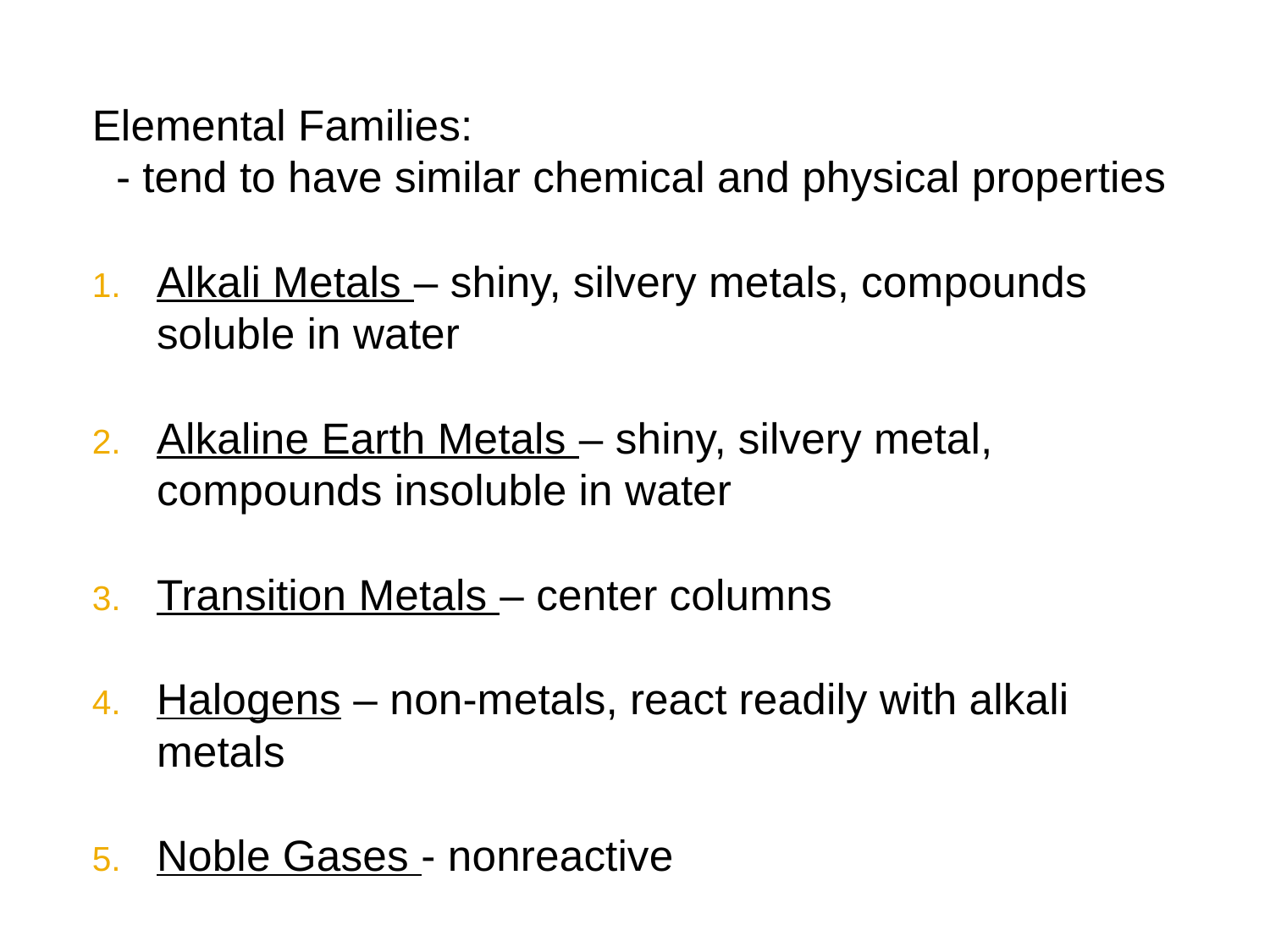

Elemental Families:
  - tend to have similar chemical and physical properties

Alkali Metals – shiny, silvery metals, compounds soluble in water

Alkaline Earth Metals – shiny, silvery metal, compounds insoluble in water

Transition Metals – center columns

Halogens – non-metals, react readily with alkali metals

Noble Gases - nonreactive